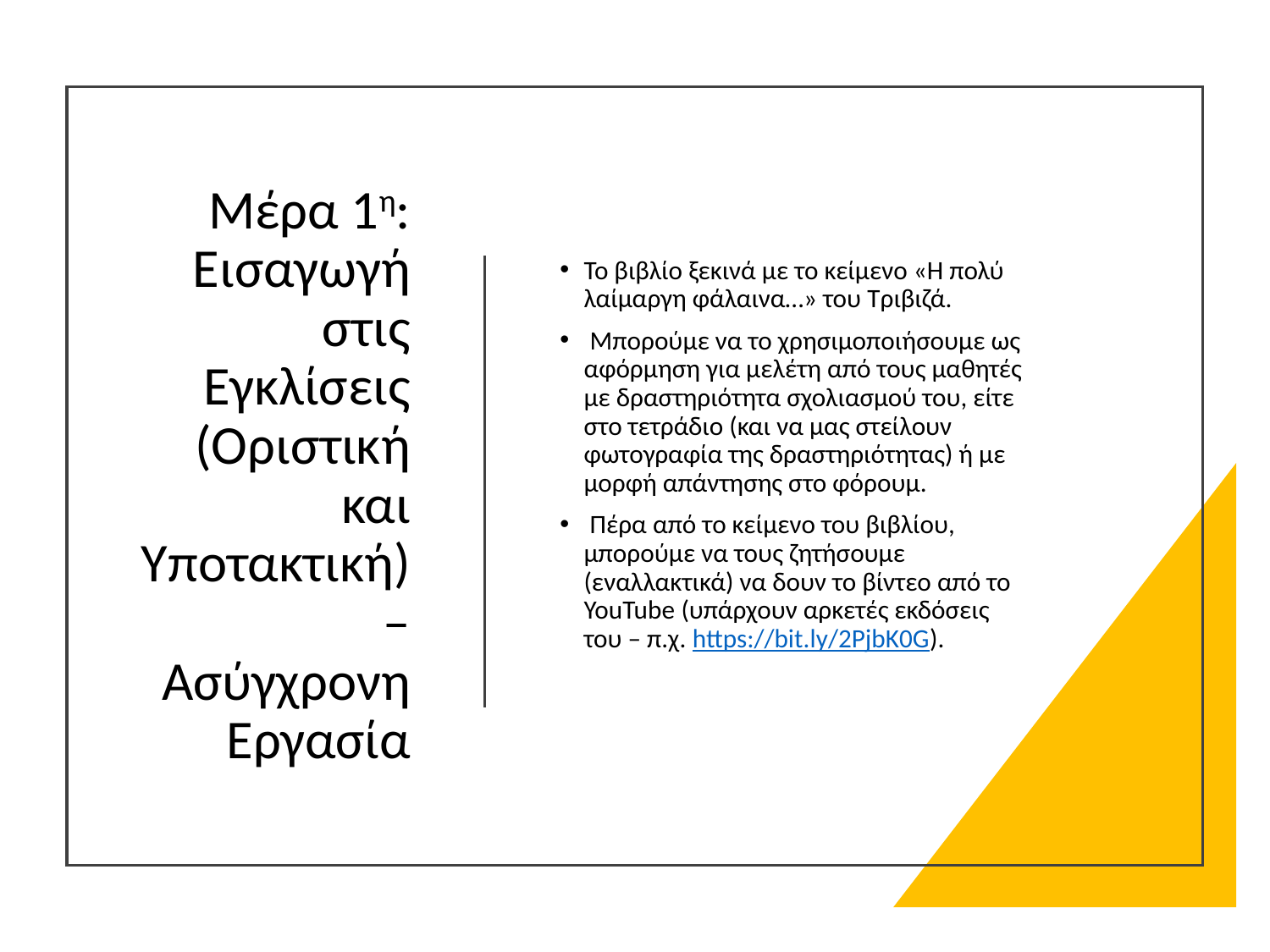

# Μέρα 1η: Εισαγωγή στις Εγκλίσεις (Οριστική και Υποτακτική) – Ασύγχρονη Εργασία
Το βιβλίο ξεκινά με το κείμενο «Η πολύ λαίμαργη φάλαινα…» του Τριβιζά.
 Μπορούμε να το χρησιμοποιήσουμε ως αφόρμηση για μελέτη από τους μαθητές με δραστηριότητα σχολιασμού του, είτε στο τετράδιο (και να μας στείλουν φωτογραφία της δραστηριότητας) ή με μορφή απάντησης στο φόρουμ.
 Πέρα από το κείμενο του βιβλίου, μπορούμε να τους ζητήσουμε (εναλλακτικά) να δουν το βίντεο από το YouTube (υπάρχουν αρκετές εκδόσεις του – π.χ. https://bit.ly/2PjbK0G).